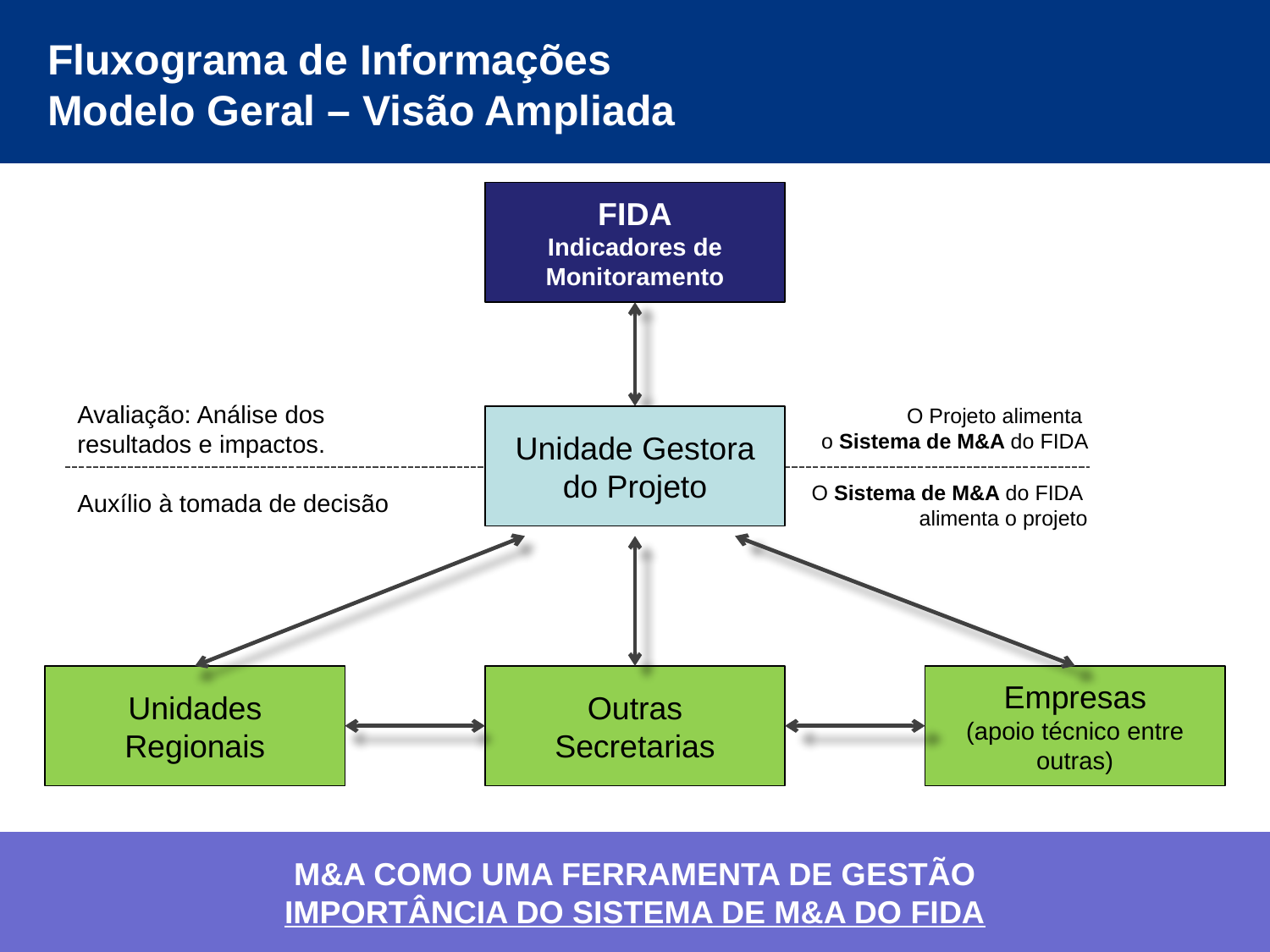

Fluxograma de Informações
Modelo Geral – Visão Ampliada
FIDA
Indicadores de Monitoramento
Avaliação: Análise dos resultados e impactos.

Auxílio à tomada de decisão
O Projeto alimenta
o Sistema de M&A do FIDA
Unidade Gestora do Projeto
O Sistema de M&A do FIDA
alimenta o projeto
Unidades Regionais
Outras
Secretarias
Empresas
(apoio técnico entre outras)
M&A COMO UMA FERRAMENTA DE GESTÃO
IMPORTÂNCIA DO SISTEMA DE M&A DO FIDA